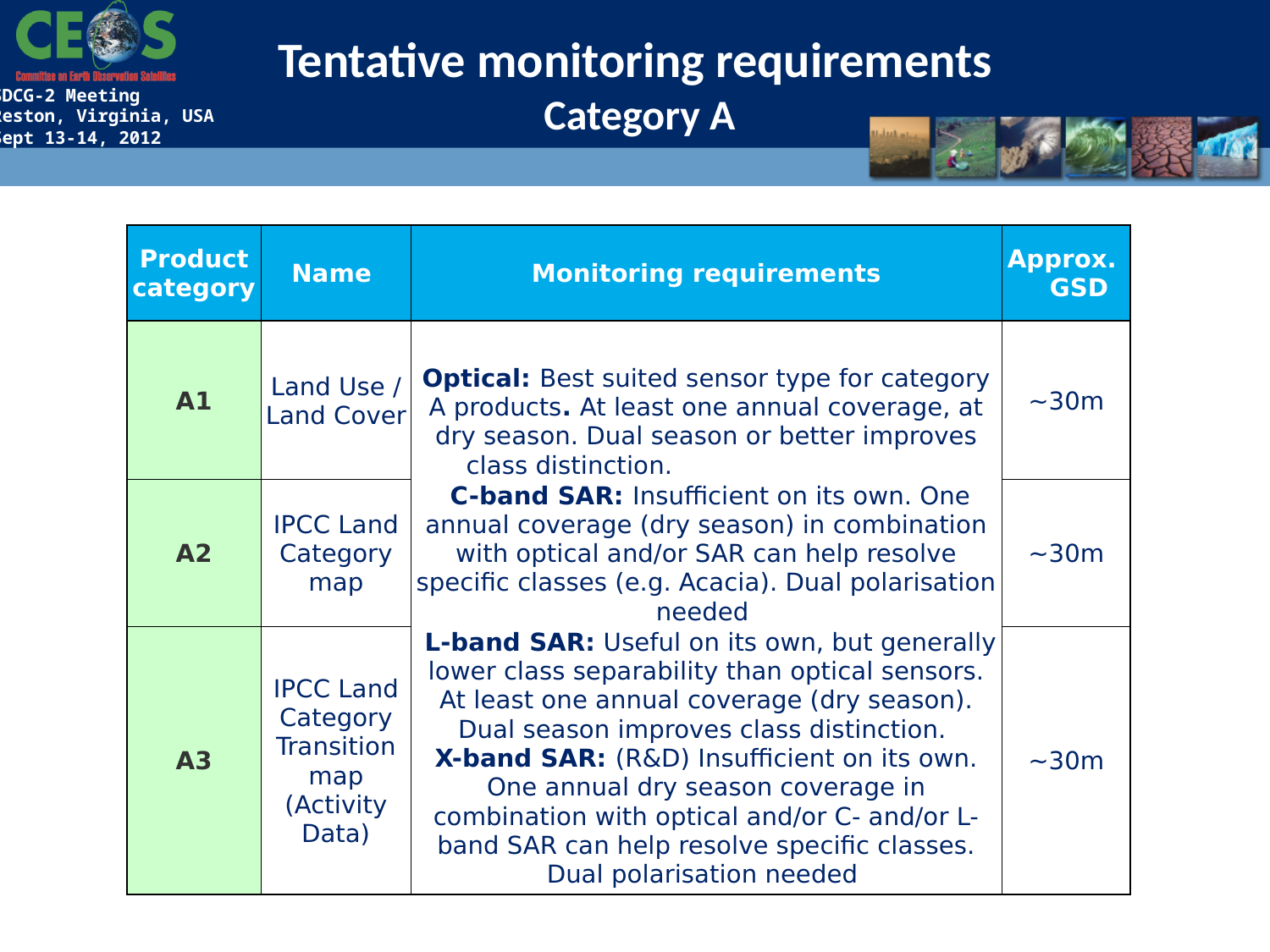

Tentative monitoring requirements
 Category A
| Product category | Name | Monitoring requirements | Approx. GSD |
| --- | --- | --- | --- |
| A1 | Land Use / Land Cover | Optical: Best suited sensor type for category A products. At least one annual coverage, at dry season. Dual season or better improves class distinction. | ~30m |
| A2 | IPCC Land Category map | C-band SAR: Insufficient on its own. One annual coverage (dry season) in combination with optical and/or SAR can help resolve specific classes (e.g. Acacia). Dual polarisation needed | ~30m |
| A3 | IPCC Land Category Transition map (Activity Data) | L-band SAR: Useful on its own, but generally lower class separability than optical sensors. At least one annual coverage (dry season). Dual season improves class distinction. X-band SAR: (R&D) Insufficient on its own. One annual dry season coverage in combination with optical and/or C- and/or L-band SAR can help resolve specific classes. Dual polarisation needed | ~30m |